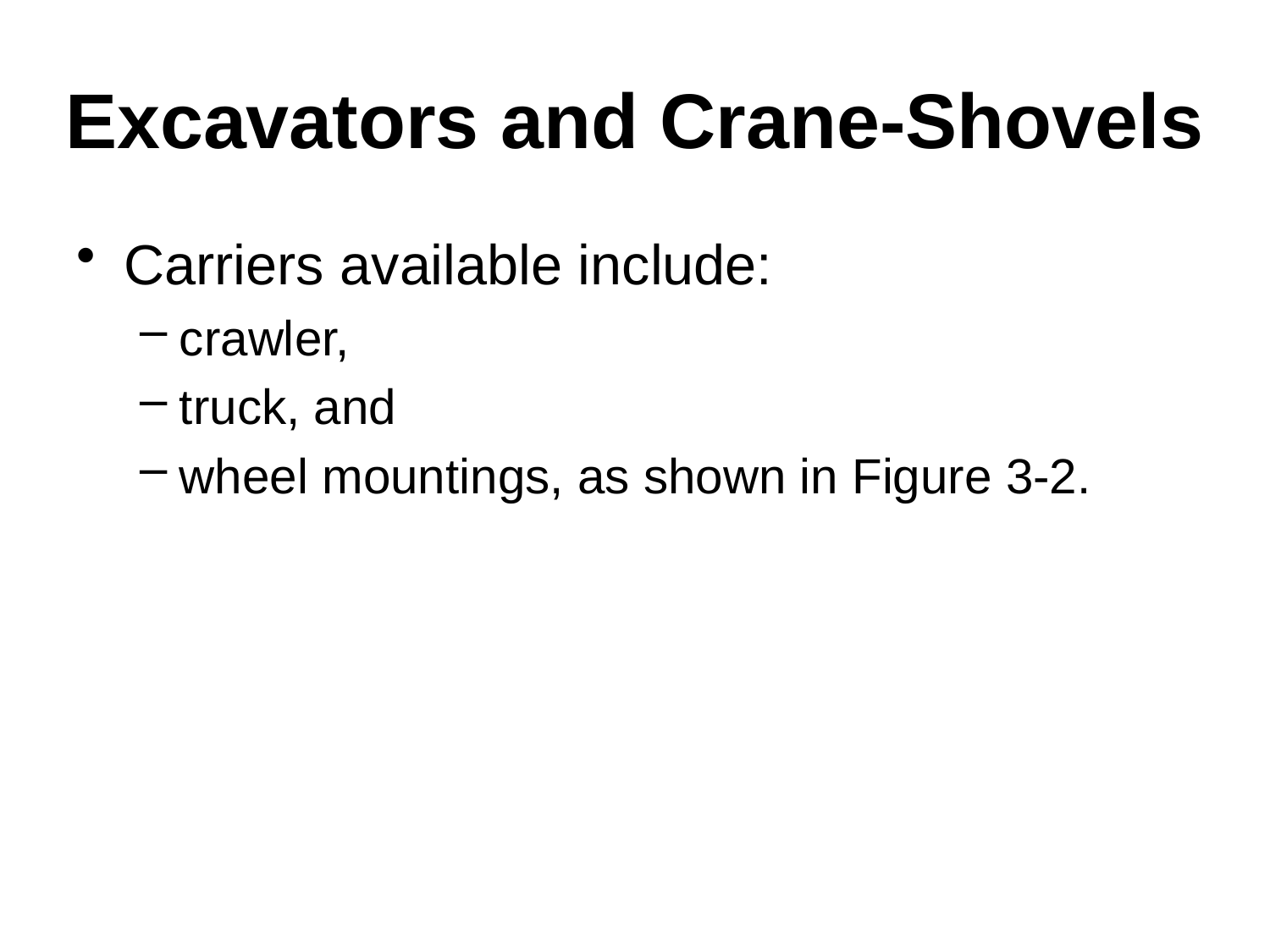

# Excavators and Crane-Shovels
Carriers available include:
crawler,
truck, and
wheel mountings, as shown in Figure 3-2.